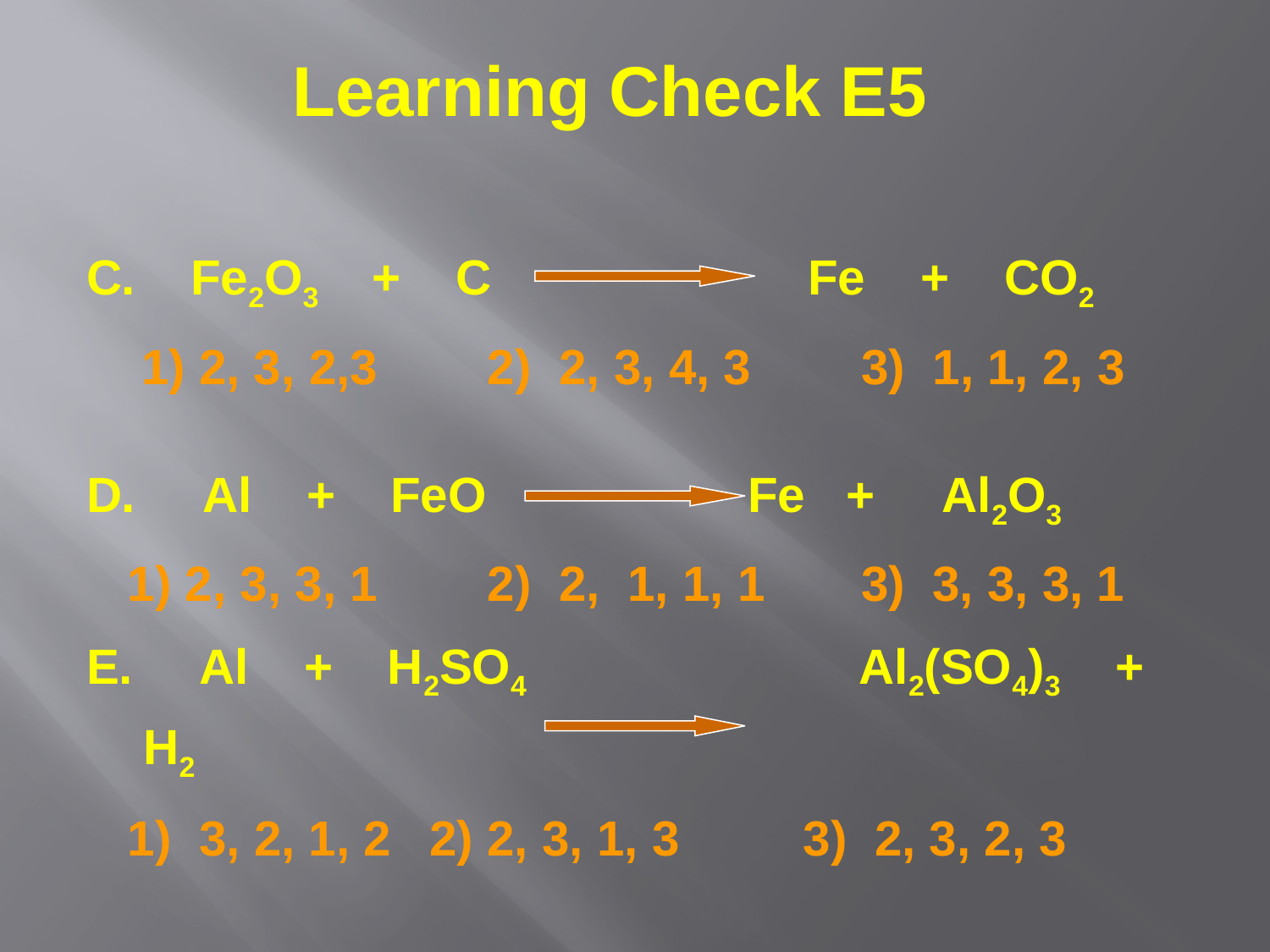

# Learning Check E5
C.    Fe2O3      +    C                       Fe    +    CO2
    1) 2, 3, 2,3        2)  2, 3, 4, 3        3)  1, 1, 2, 3

D.     Al    +    FeO		       Fe   +     Al2O3
   1) 2, 3, 3, 1        2)  2,  1, 1, 1       3)  3, 3, 3, 1
E.     Al    +    H2SO4		      Al2(SO4)3    +  H2
   1)  3, 2, 1, 2	    2) 2, 3, 1, 3         3)  2, 3, 2, 3